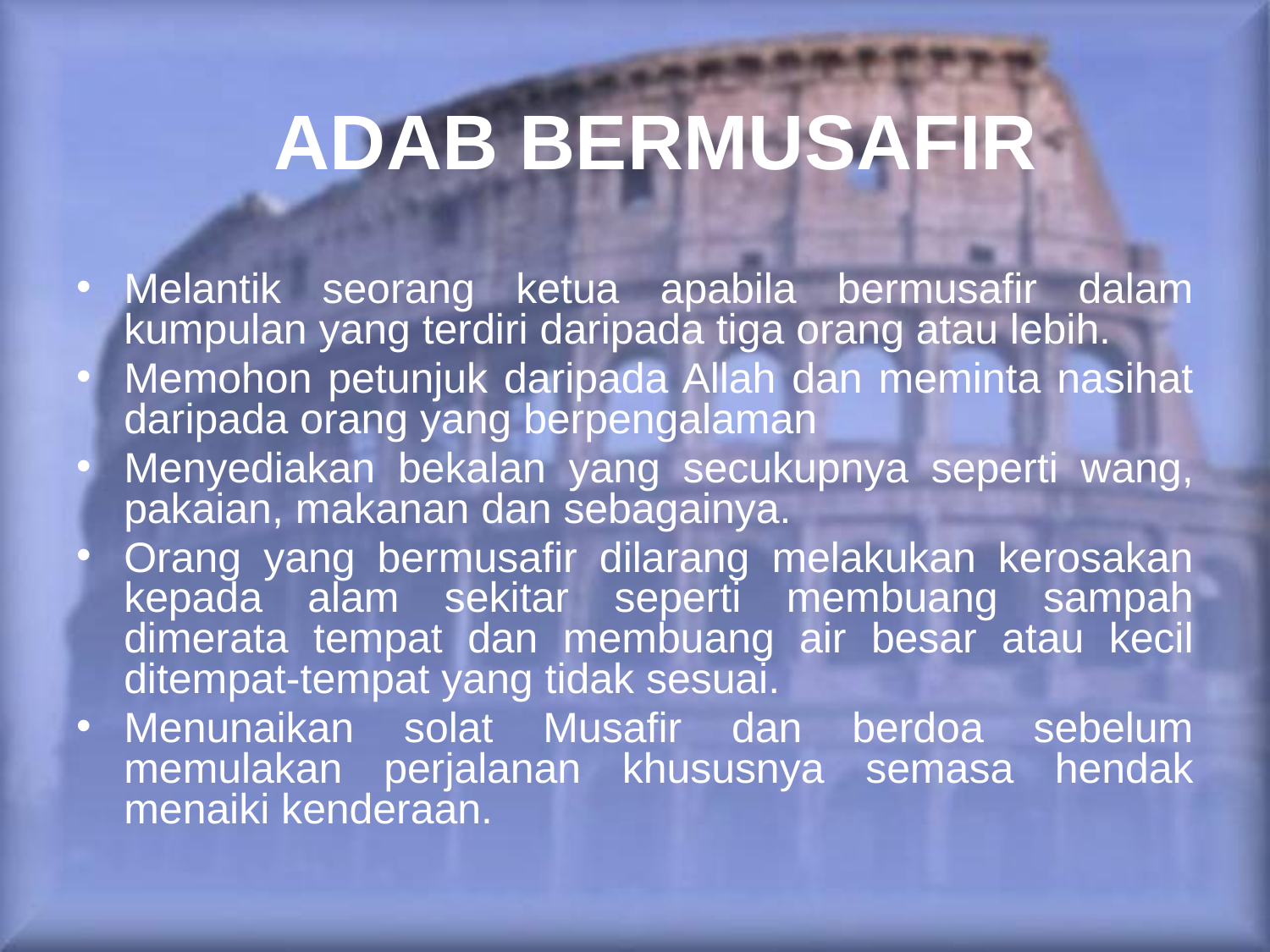

ADAB BERMUSAFIR
Melantik seorang ketua apabila bermusafir dalam kumpulan yang terdiri daripada tiga orang atau lebih.
Memohon petunjuk daripada Allah dan meminta nasihat daripada orang yang berpengalaman
Menyediakan bekalan yang secukupnya seperti wang, pakaian, makanan dan sebagainya.
Orang yang bermusafir dilarang melakukan kerosakan kepada alam sekitar seperti membuang sampah dimerata tempat dan membuang air besar atau kecil ditempat-tempat yang tidak sesuai.
Menunaikan solat Musafir dan berdoa sebelum memulakan perjalanan khususnya semasa hendak menaiki kenderaan.